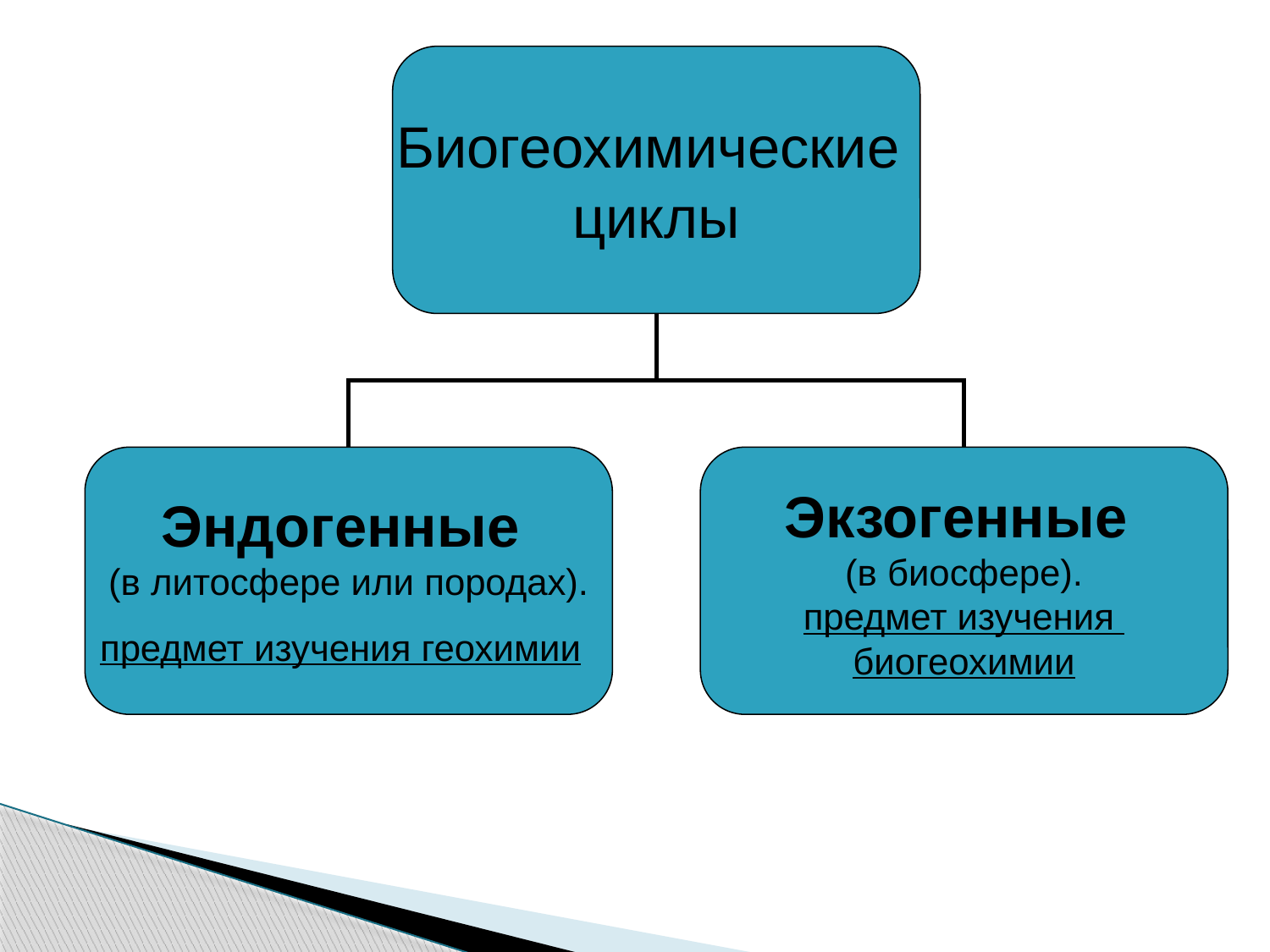

Биогеохимические
циклы
Эндогенные
(в литосфере или породах).
предмет изучения геохимии
Экзогенные
(в биосфере).
предмет изучения
биогеохимии